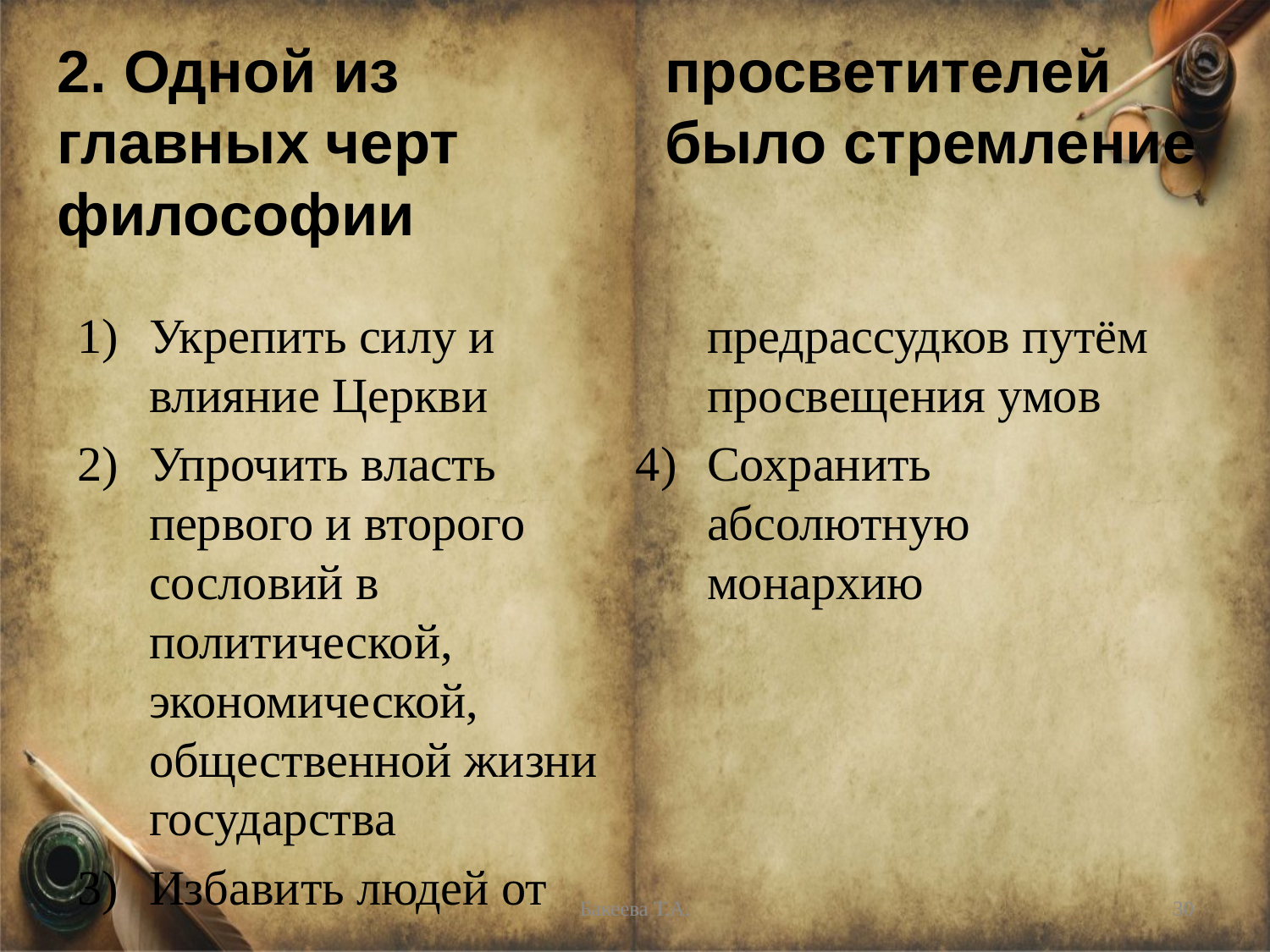

# 2. Одной из главных черт философии просветителей было стремление
Укрепить силу и влияние Церкви
Упрочить власть первого и второго сословий в политической, экономической, общественной жизни государства
Избавить людей от предрассудков путём просвещения умов
Сохранить абсолютную монархию
Бакеева Т.А.
30